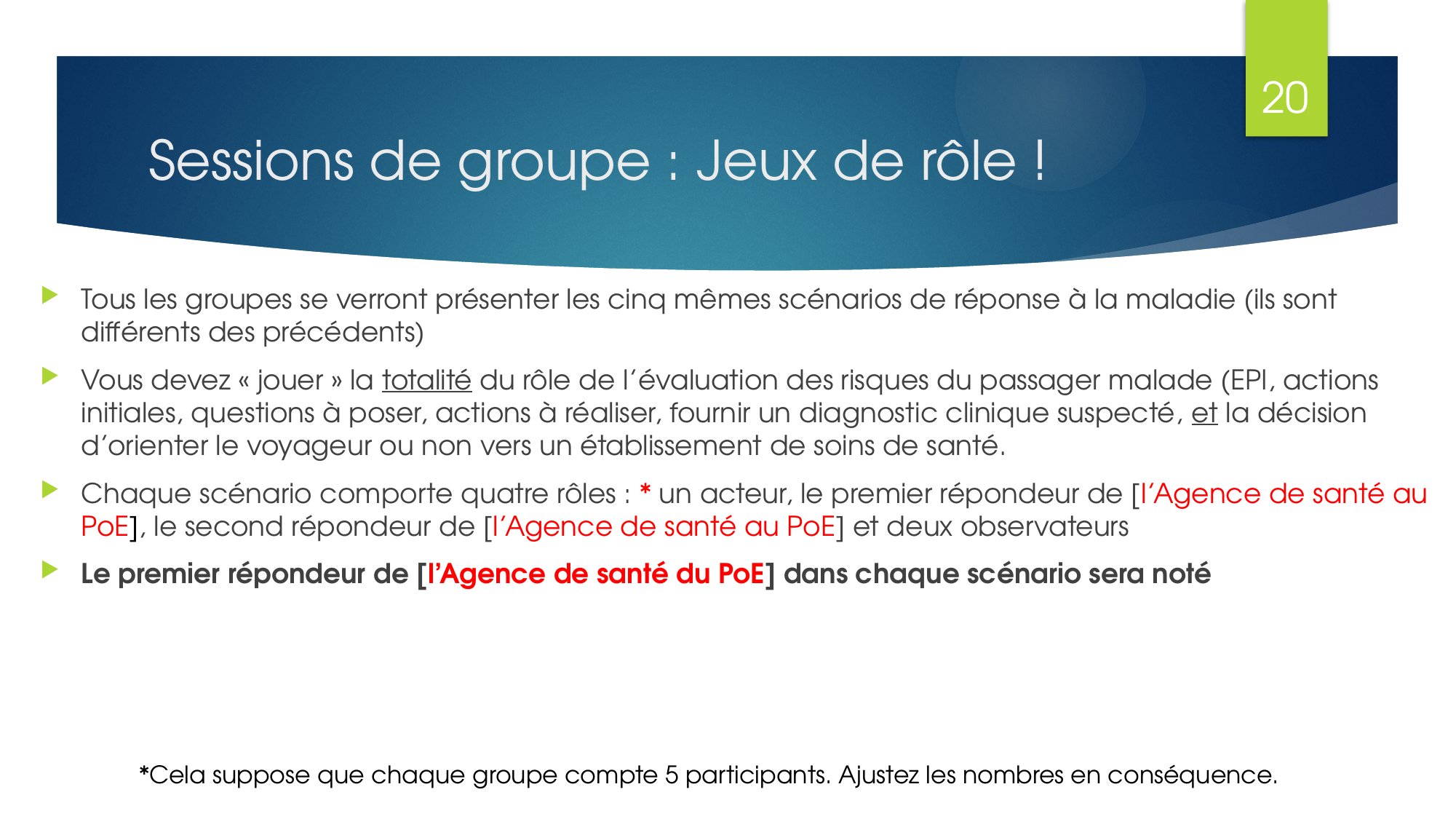

20
# Sessions de groupe : Jeux de rôle !
Tous les groupes se verront présenter les cinq mêmes scénarios de réponse à la maladie (ils sont différents des précédents)
Vous devez « jouer » la totalité du rôle de l’évaluation des risques du passager malade (EPI, actions initiales, questions à poser, actions à réaliser, fournir un diagnostic clinique suspecté, et la décision d’orienter le voyageur ou non vers un établissement de soins de santé.
Chaque scénario comporte quatre rôles : * un acteur, le premier répondeur de [l’Agence de santé au PoE], le second répondeur de [l’Agence de santé au PoE] et deux observateurs
Le premier répondeur de [l’Agence de santé du PoE] dans chaque scénario sera noté

*Cela suppose que chaque groupe compte 5 participants. Ajustez les nombres en conséquence.